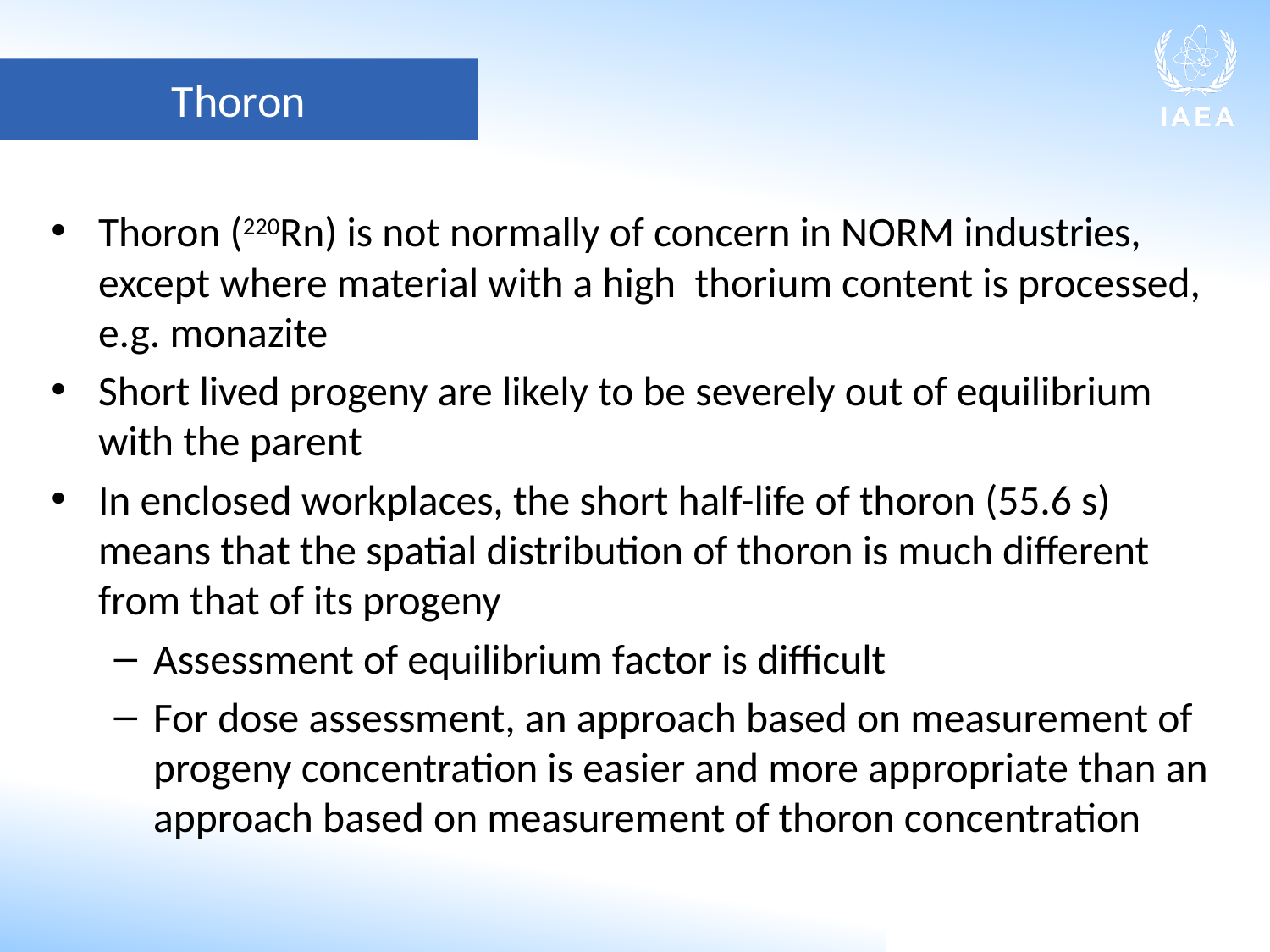

Thoron
Thoron (220Rn) is not normally of concern in NORM industries, except where material with a high  thorium content is processed,
e.g. monazite
Short lived progeny are likely to be severely out of equilibrium with the parent
In enclosed workplaces, the short half-life of thoron (55.6 s) means that the spatial distribution of thoron is much different from that of its progeny
Assessment of equilibrium factor is difficult
For dose assessment, an approach based on measurement of progeny concentration is easier and more appropriate than an approach based on measurement of thoron concentration